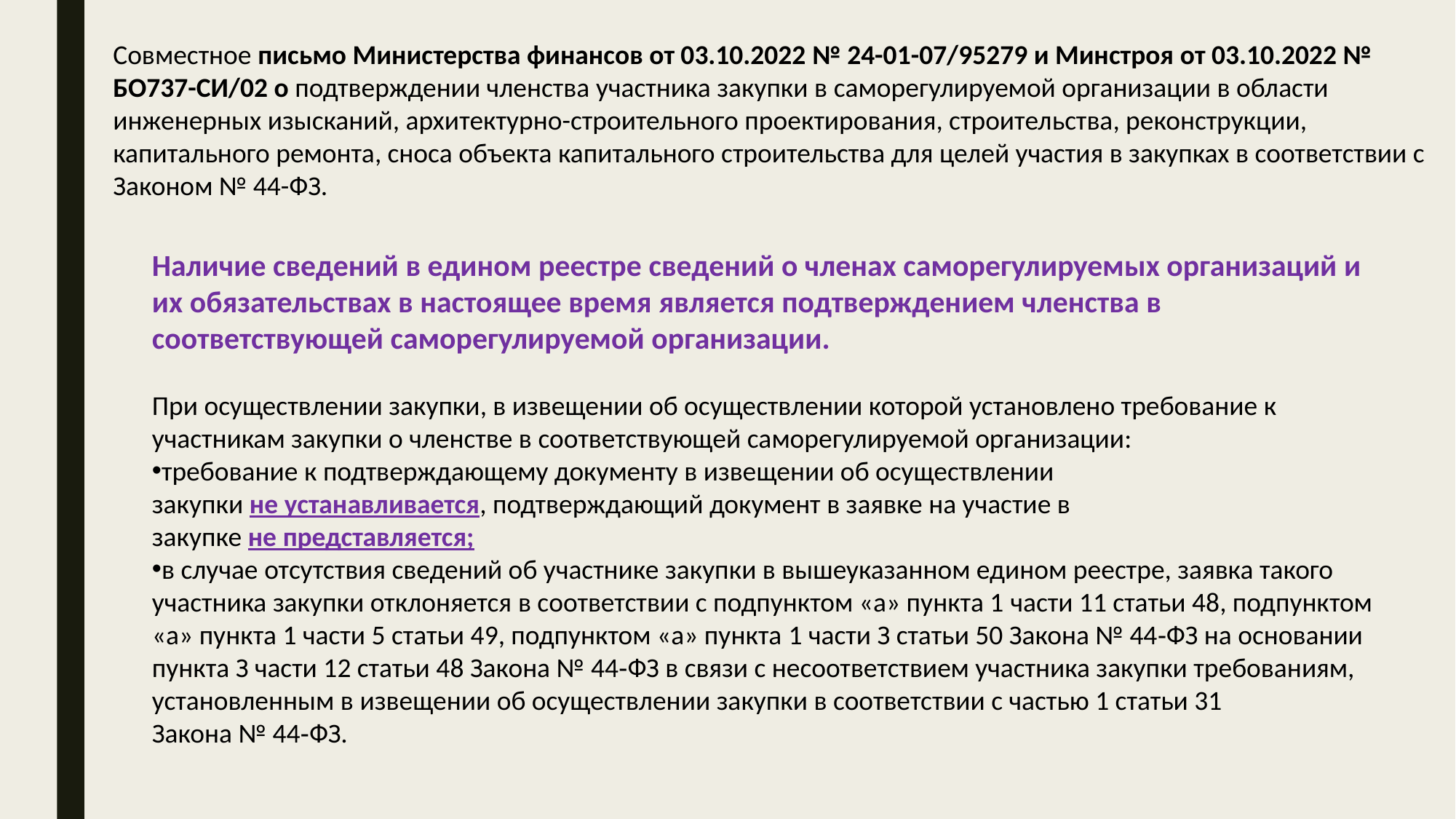

Совместное письмо Министерства финансов от 03.10.2022 № 24-01-07/95279 и Минстроя от 03.10.2022 № БО737-СИ/02 о подтверждении членства участника закупки в саморегулируемой организации в области инженерных изысканий, архитектурно-строительного проектирования, строительства, реконструкции, капитального ремонта, сноса объекта капитального строительства для целей участия в закупках в соответствии с Законом № 44-ФЗ.
Наличие сведений в едином реестре сведений о членах саморегулируемых организаций и их обязательствах в настоящее время является подтверждением членства в соответствующей саморегулируемой организации.

При осуществлении закупки, в извещении об осуществлении которой установлено требование к участникам закупки о членстве в соответствующей саморегулируемой организации:
требование к подтверждающему документу в извещении об осуществлении закупки не устанавливается, подтверждающий документ в заявке на участие в закупке не представляется;
в случае отсутствия сведений об участнике закупки в вышеуказанном едином реестре, заявка такого участника закупки отклоняется в соответствии с подпунктом «а» пункта 1 части 11 статьи 48, подпунктом «а» пункта 1 части 5 статьи 49, подпунктом «а» пункта 1 части З статьи 50 Закона № 44‑ФЗ на основании пункта З части 12 статьи 48 Закона № 44‑ФЗ в связи с несоответствием участника закупки требованиям, установленным в извещении об осуществлении закупки в соответствии с частью 1 статьи 31 Закона № 44‑ФЗ.